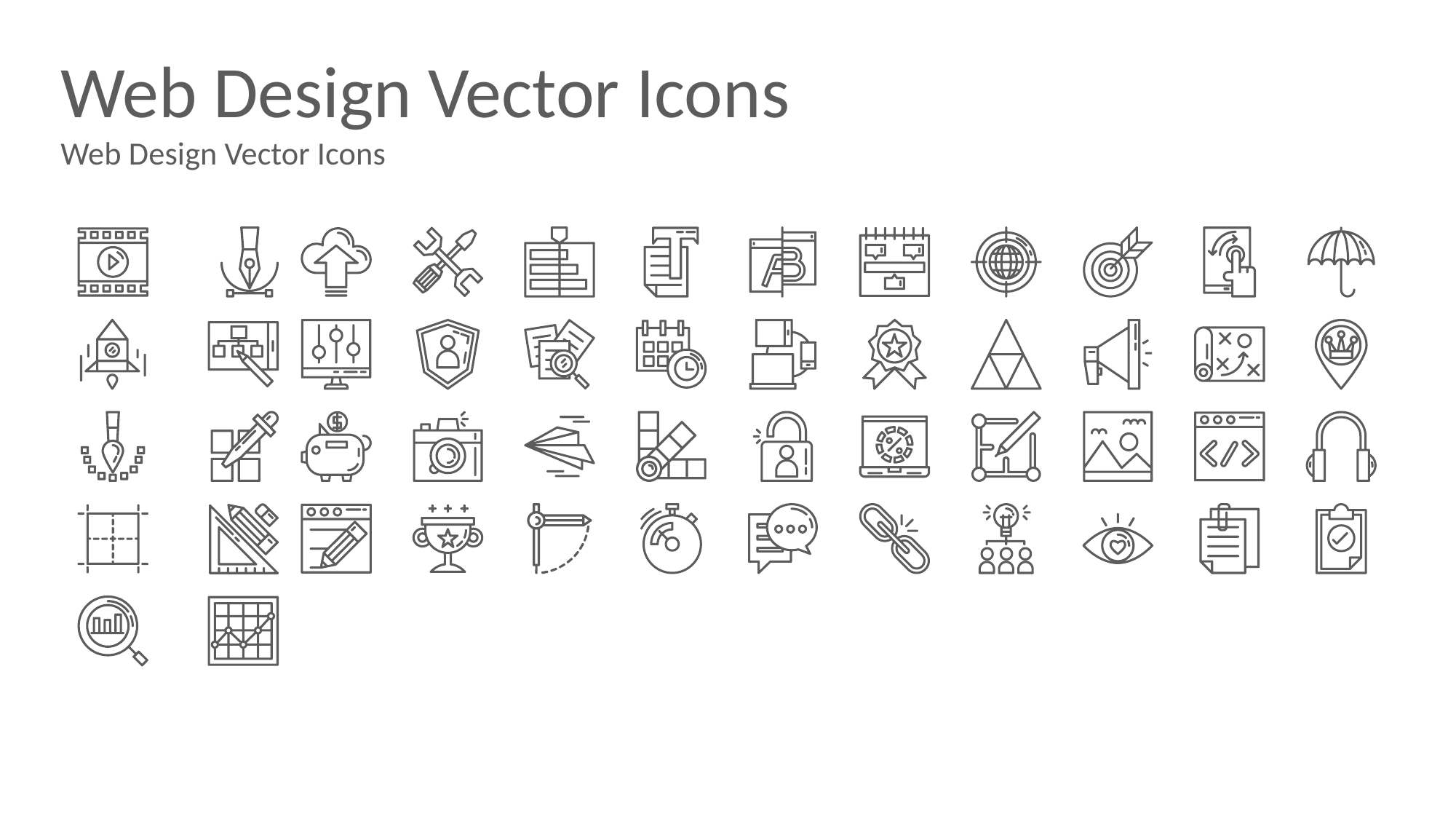

# Web Design Vector Icons
Web Design Vector Icons